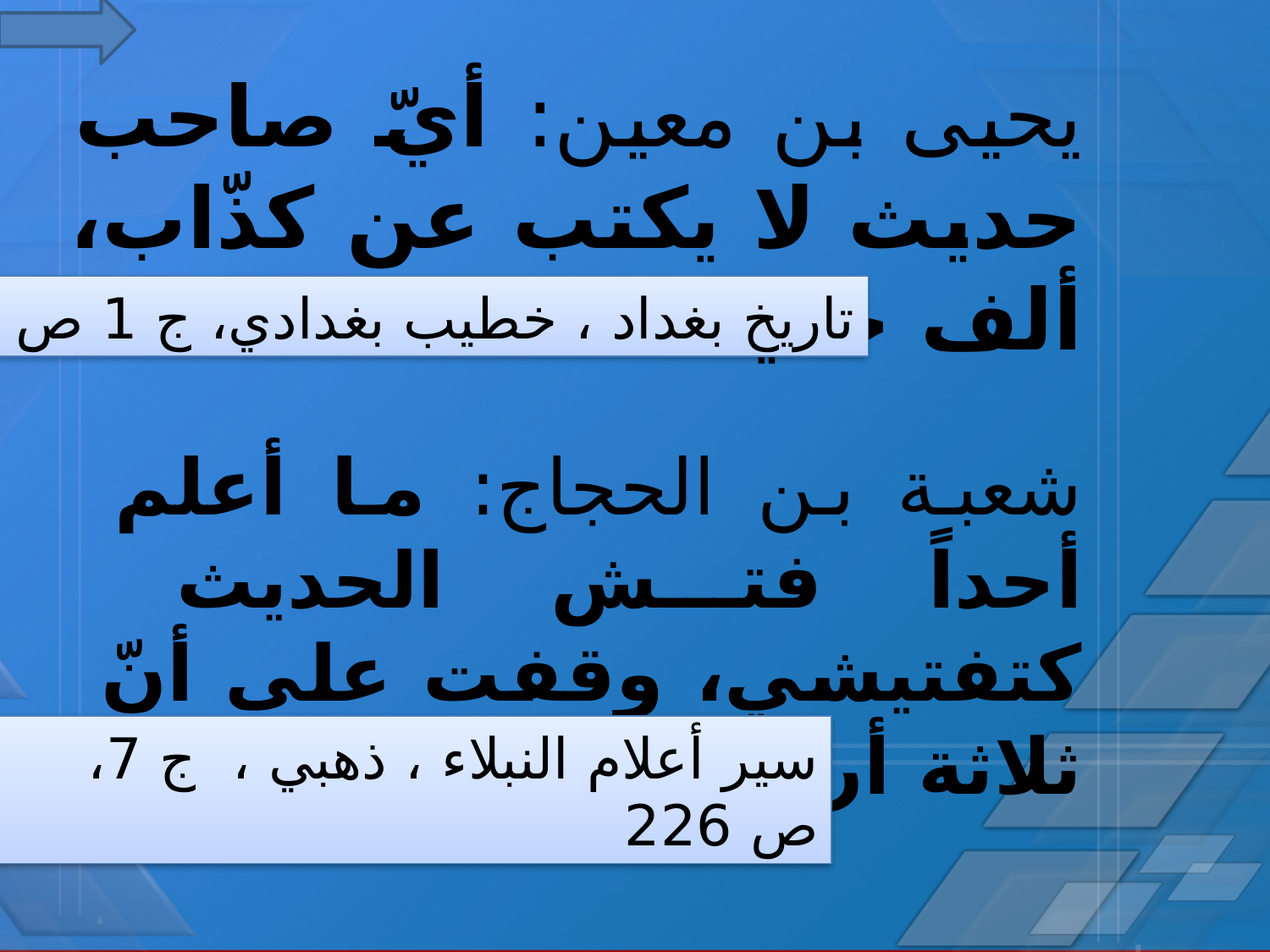

يحيى بن معين: أيّ صاحب حديث لا يكتب عن كذّاب، ألف حديث؟
تاريخ بغداد ، خطيب بغدادي، ج 1 ص 43
شعبة بن الحجاج: ما أعلم أحداً فتش الحديث كتفتيشي، وقفت على أنّ ثلاثة أرباعه كذب.
سير أعلام النبلاء ، ذهبي ،  ج 7، ص 226